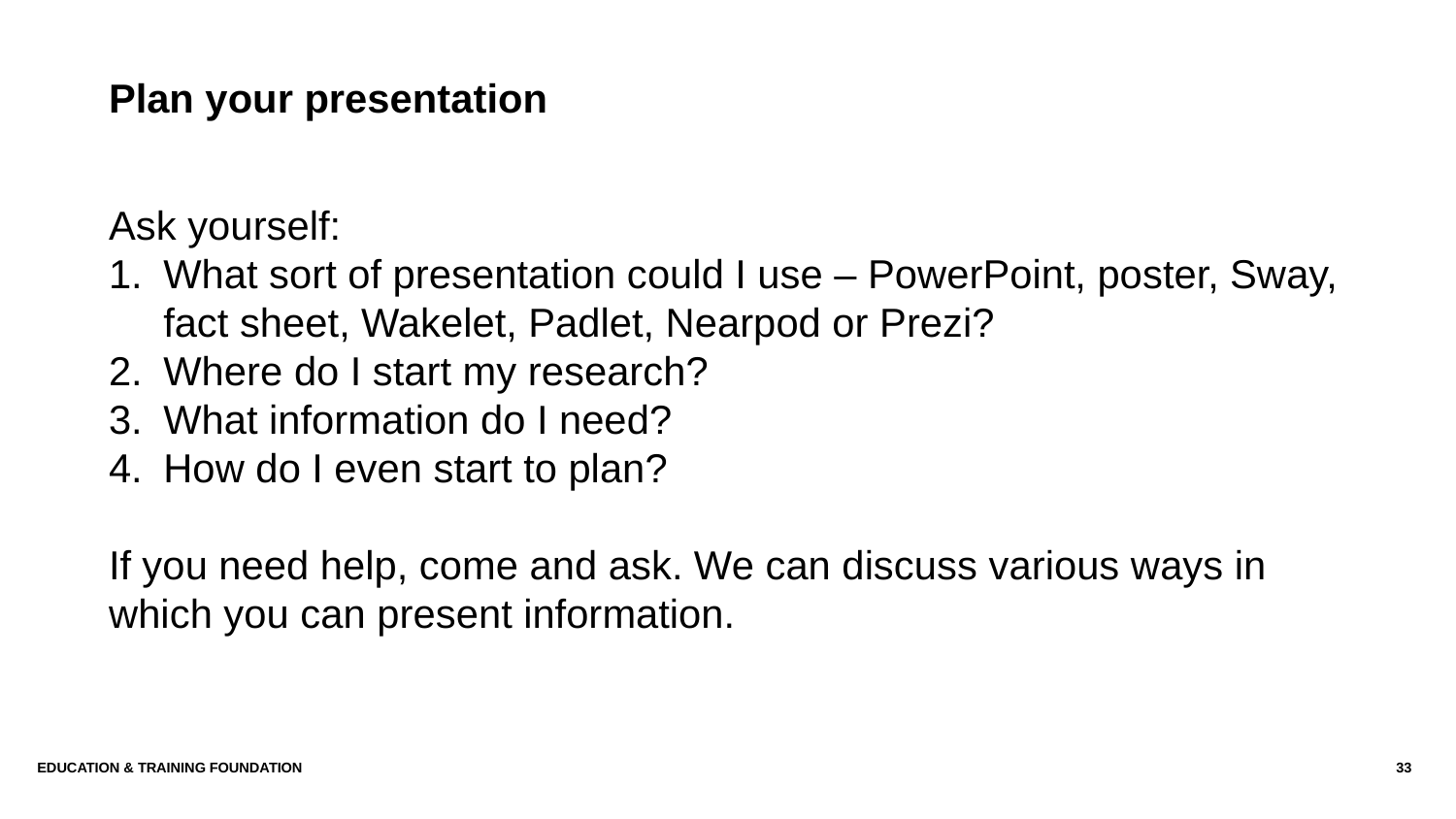

# Plan your presentation
Ask yourself:
What sort of presentation could I use – PowerPoint, poster, Sway, fact sheet, Wakelet, Padlet, Nearpod or Prezi?
Where do I start my research?
What information do I need?
How do I even start to plan?

If you need help, come and ask. We can discuss various ways in which you can present information.

Education & Training Foundation
33